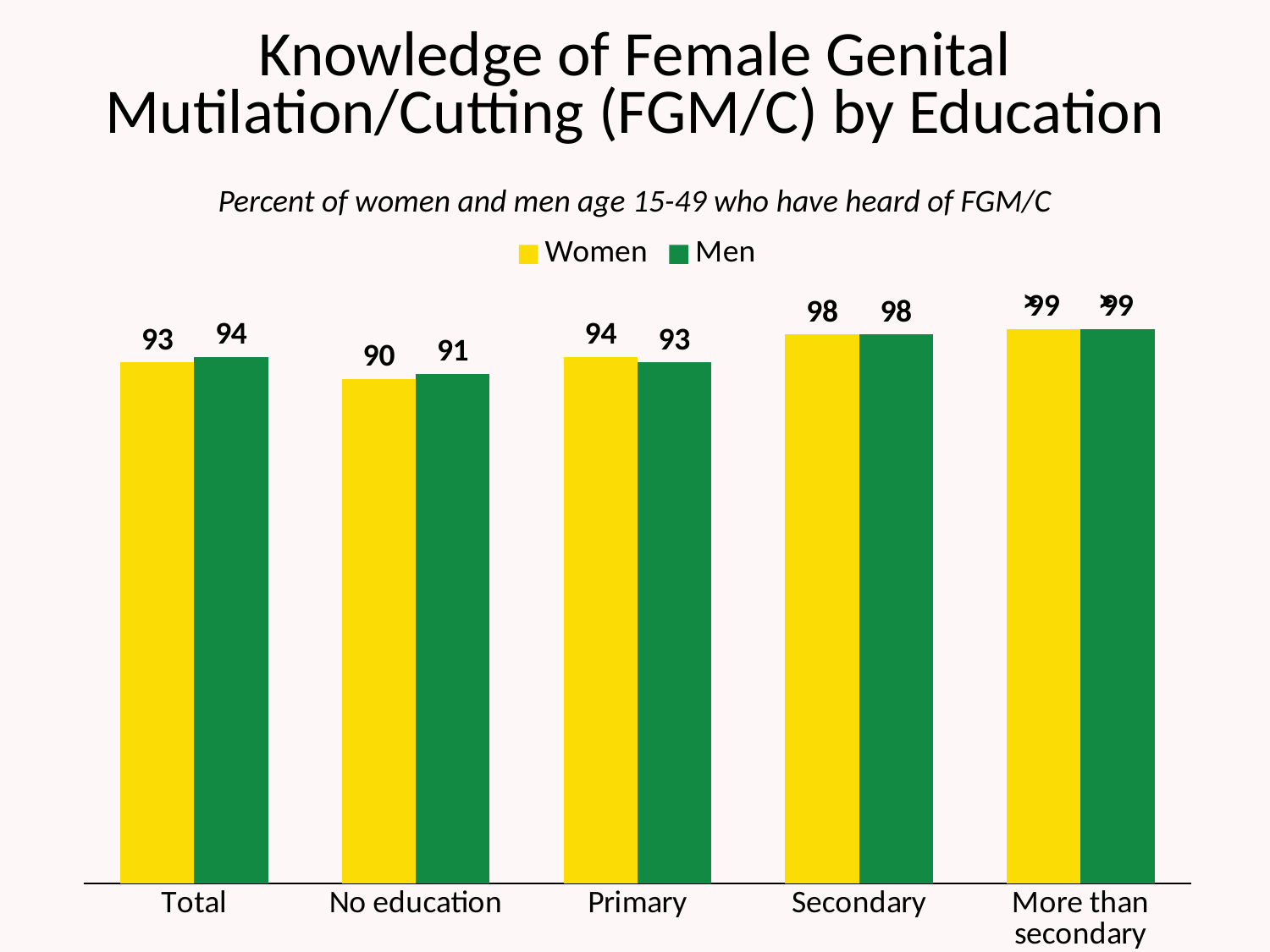

# Knowledge of Female Genital Mutilation/Cutting (FGM/C) by Education
Percent of women and men age 15-49 who have heard of FGM/C

### Chart

| Category | Women | Men |
|---|---|---|
| Total | 93.0 | 94.0 |
| No education | 90.0 | 91.0 |
| Primary | 94.0 | 93.0 |
| Secondary | 98.0 | 98.0 |
| More than secondary | 99.0 | 99.0 |
>
>